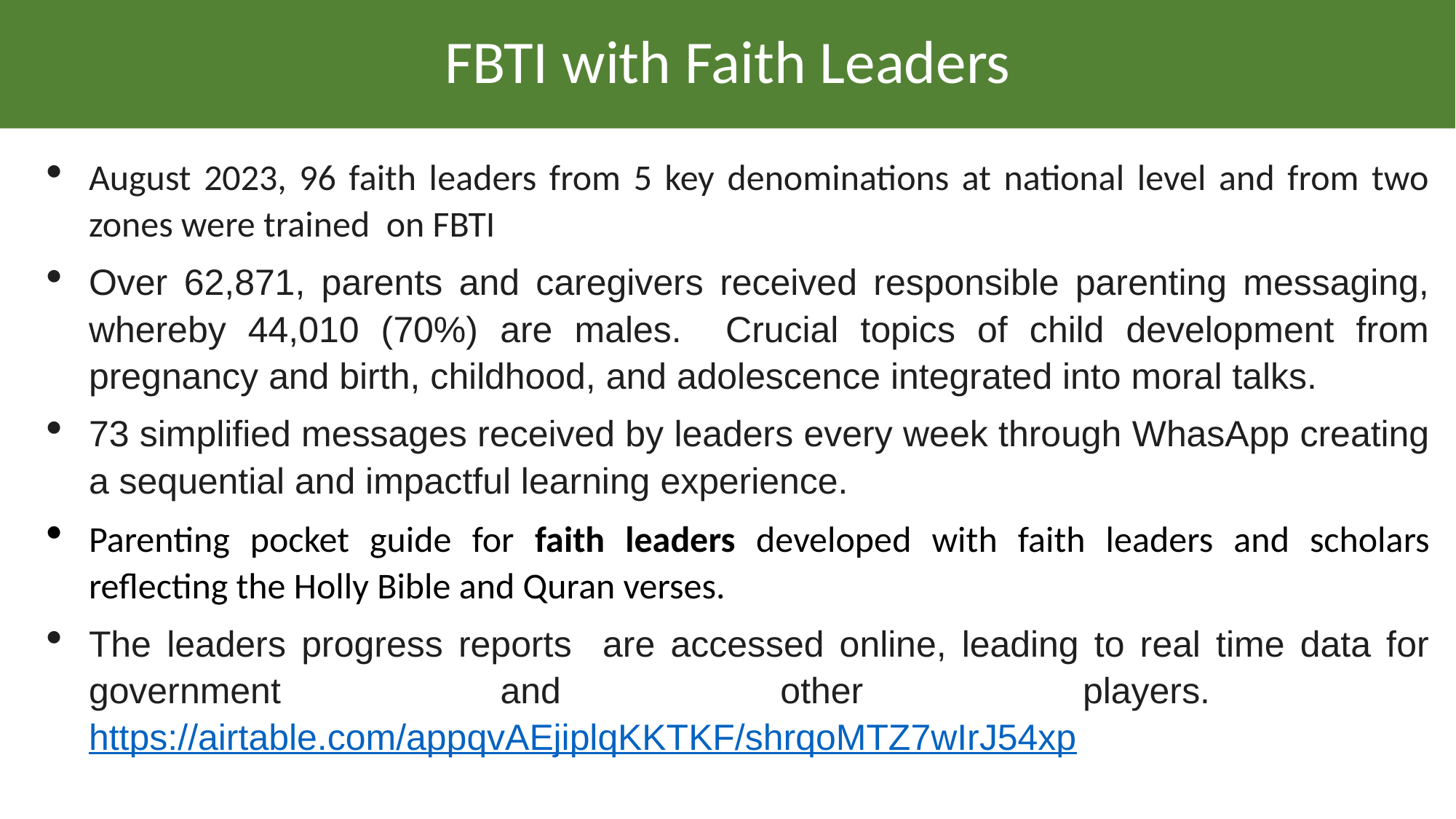

# FBTI with Faith Leaders
August 2023, 96 faith leaders from 5 key denominations at national level and from two zones were trained  on FBTI
Over 62,871, parents and caregivers received responsible parenting messaging, whereby 44,010 (70%) are males.  Crucial topics of child development from pregnancy and birth, childhood, and adolescence integrated into moral talks.
73 simplified messages received by leaders every week through WhasApp creating a sequential and impactful learning experience.
Parenting pocket guide for faith leaders developed with faith leaders and scholars reflecting the Holly Bible and Quran verses.
The leaders progress reports  are accessed online, leading to real time data for government and other players.  https://airtable.com/appqvAEjiplqKKTKF/shrqoMTZ7wIrJ54xp